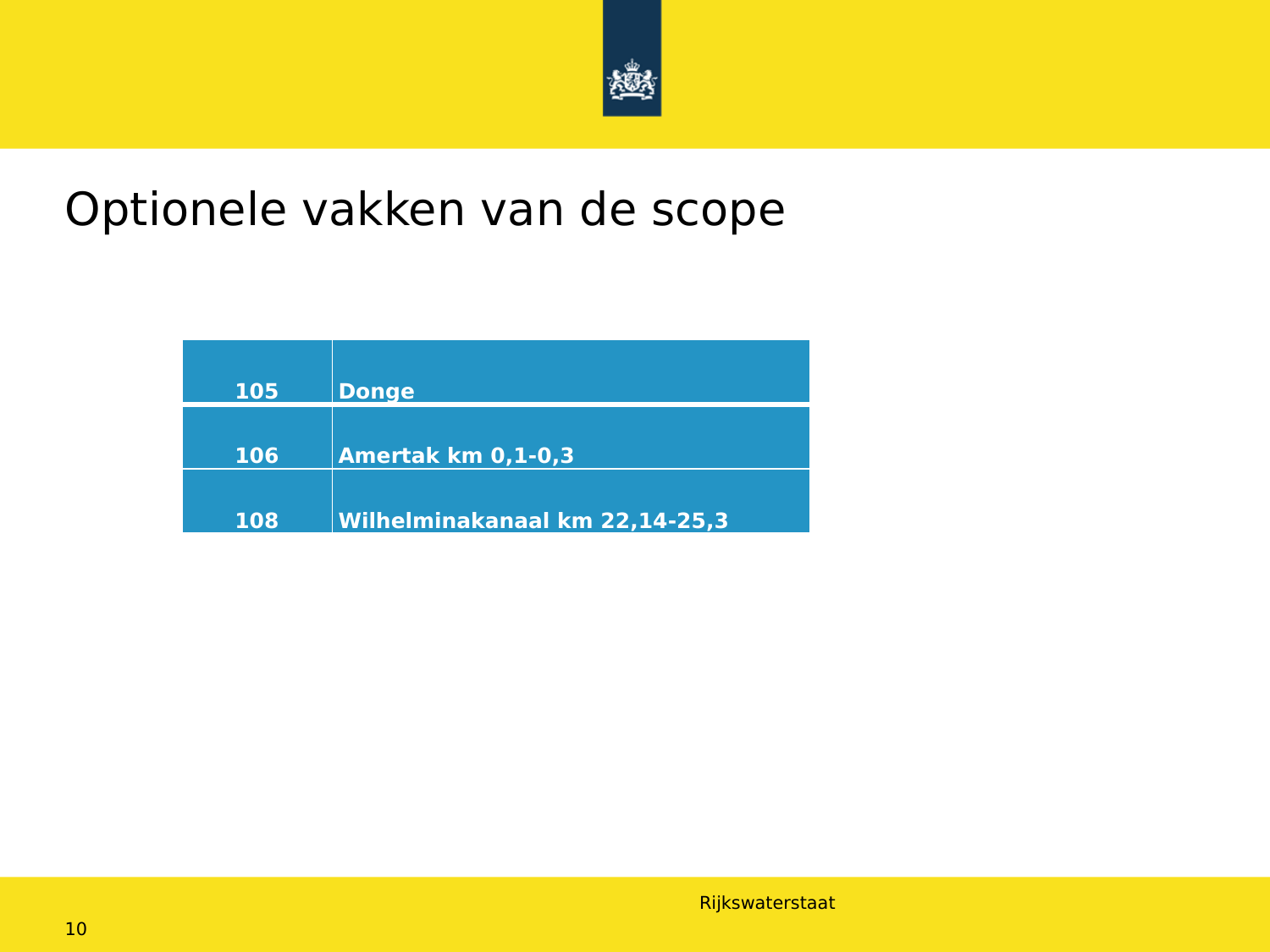

# Optionele vakken van de scope
| 105 |
| --- |
| 106 |
| 108 |
| Donge |
| --- |
| Amertak km 0,1-0,3 |
| Wilhelminakanaal km 22,14-25,3 |